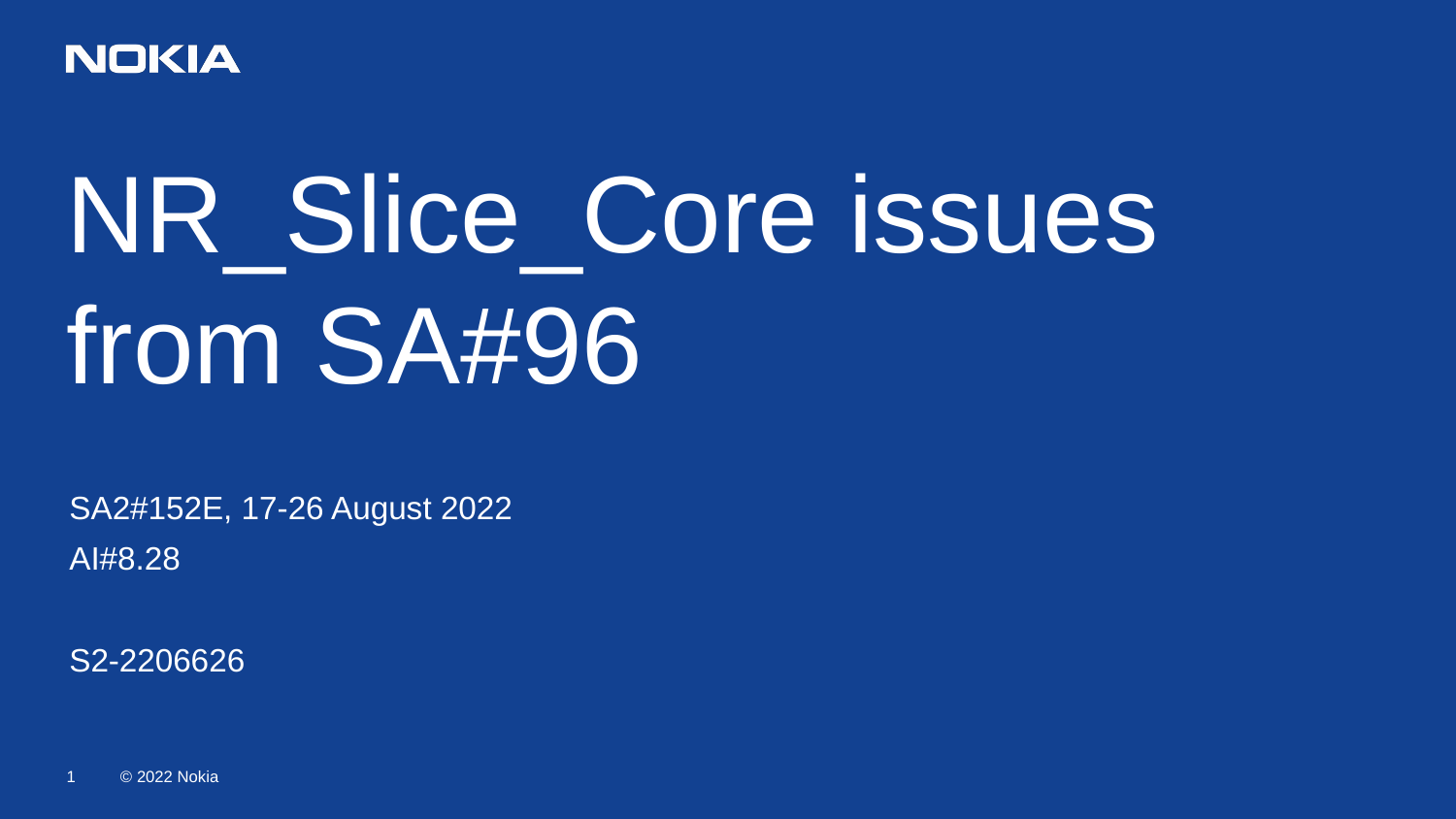

# NR_Slice_Core issues from SA#96
SA2#152E, 17-26 August 2022
AI#8.28

S2-2206626